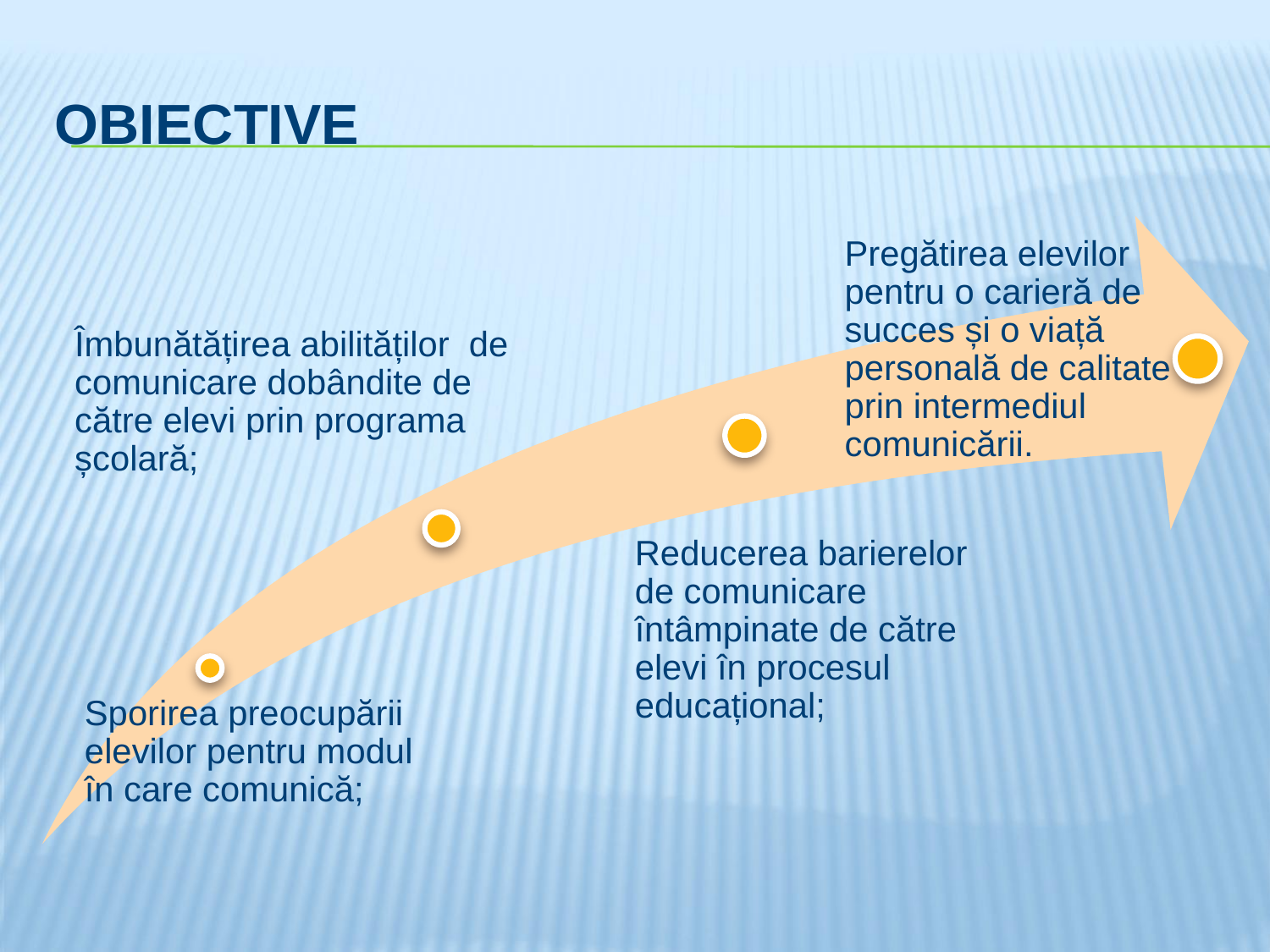

# ObiectivE
Sporirea preocupării elevilor pentru modul în care comunică;
Îmbunătățirea abilităților  de comunicare dobândite de către elevi prin programa școlară;
Reducerea barierelor de comunicare întâmpinate de către elevi în procesul educațional;
Pregătirea elevilor pentru o carieră de succes și o viață personală de calitate prin intermediul comunicării.